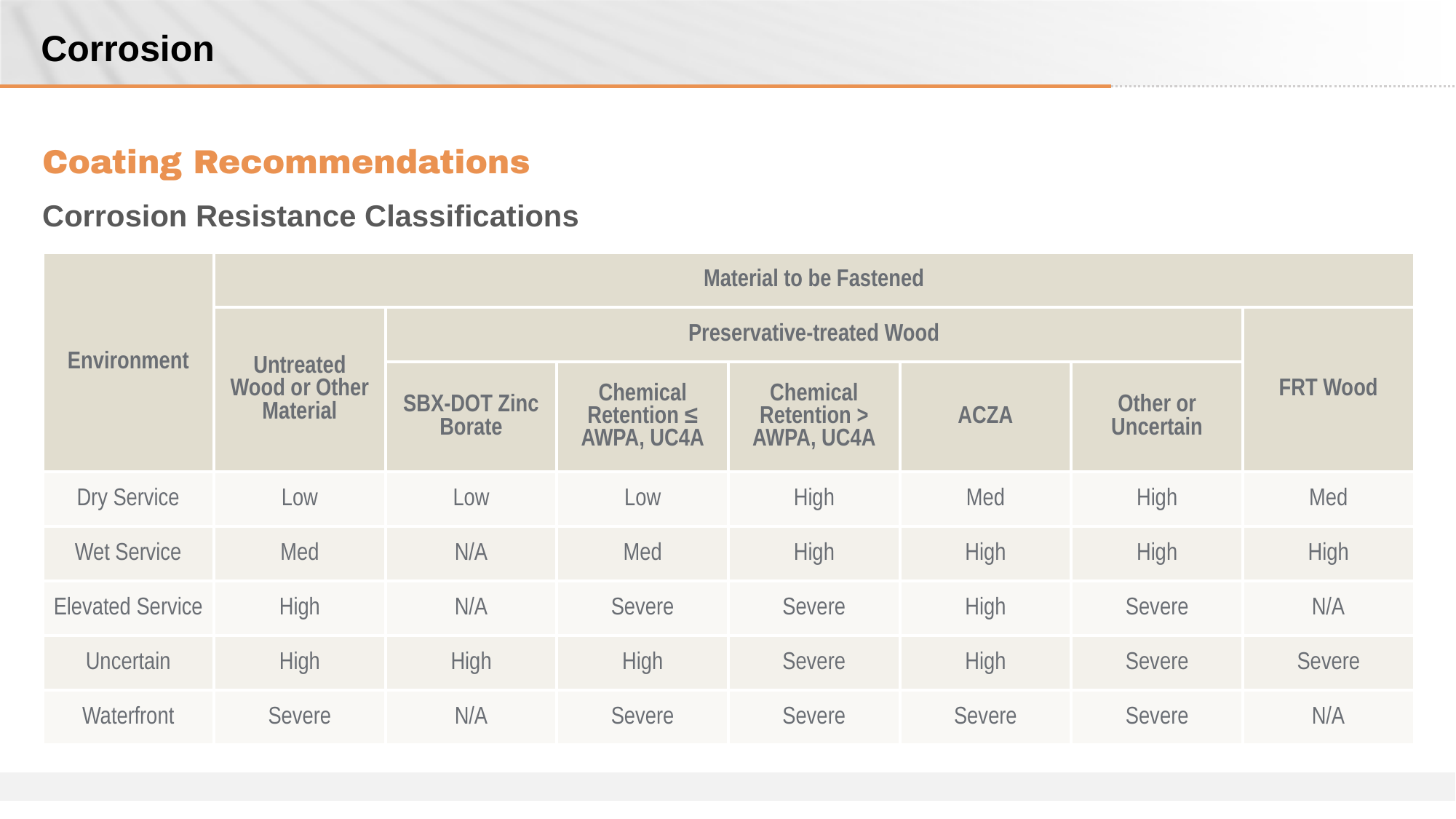

# Corrosion
Coating Recommendations
Corrosion Resistance Classifications
| Environment | Material to be Fastened |  |  |  |  |  |  |
| --- | --- | --- | --- | --- | --- | --- | --- |
|  | Untreated Wood or Other Material | Preservative-treated Wood |  |  |  |  | FRT Wood |
|  |  | SBX-DOT Zinc Borate | Chemical Retention ≤ AWPA, UC4A | Chemical Retention > AWPA, UC4A | ACZA | Other or Uncertain |  |
| Dry Service | Low | Low | Low | High | Med | High | Med |
| Wet Service | Med | N/A | Med | High | High | High | High |
| Elevated Service | High | N/A | Severe | Severe | High | Severe | N/A |
| Uncertain | High | High | High | Severe | High | Severe | Severe |
| Waterfront | Severe | N/A | Severe | Severe | Severe | Severe | N/A |